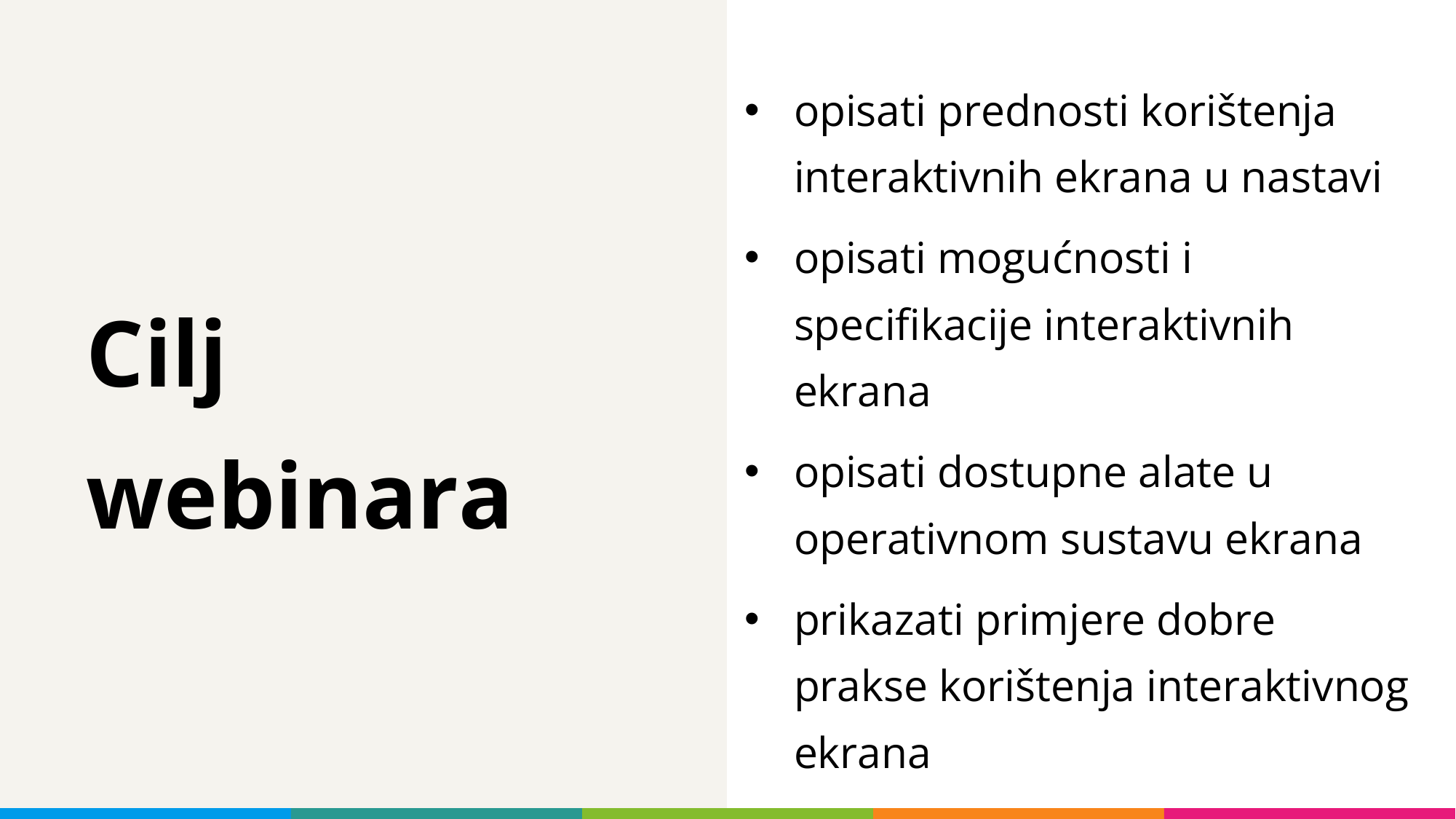

opisati prednosti korištenja interaktivnih ekrana u nastavi
opisati mogućnosti i specifikacije interaktivnih ekrana
opisati dostupne alate u operativnom sustavu ekrana
prikazati primjere dobre prakse korištenja interaktivnog ekrana
# Cilj webinara